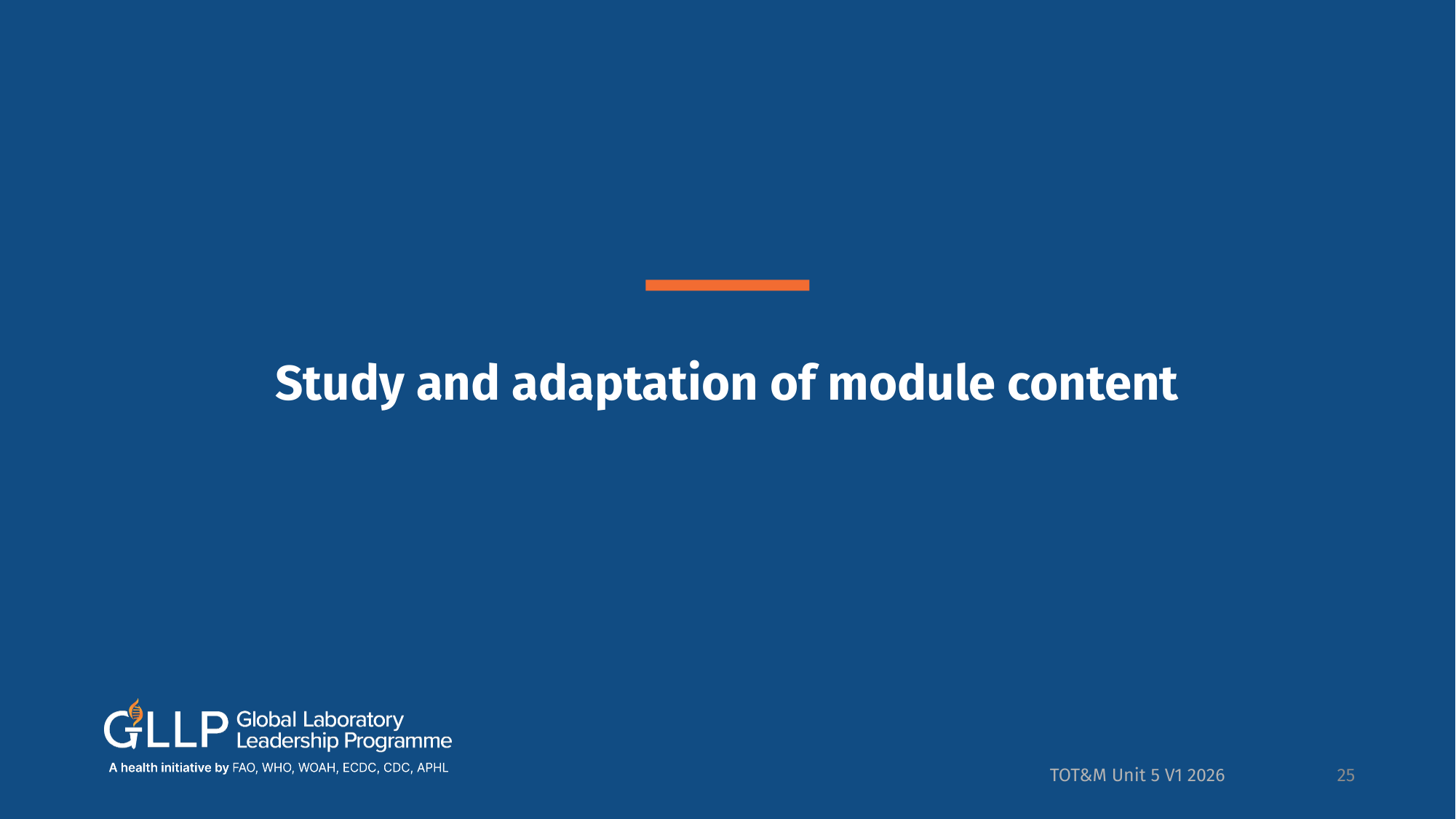

# Study and adaptation of module content
TOT&M Unit 5 V1 2026
25